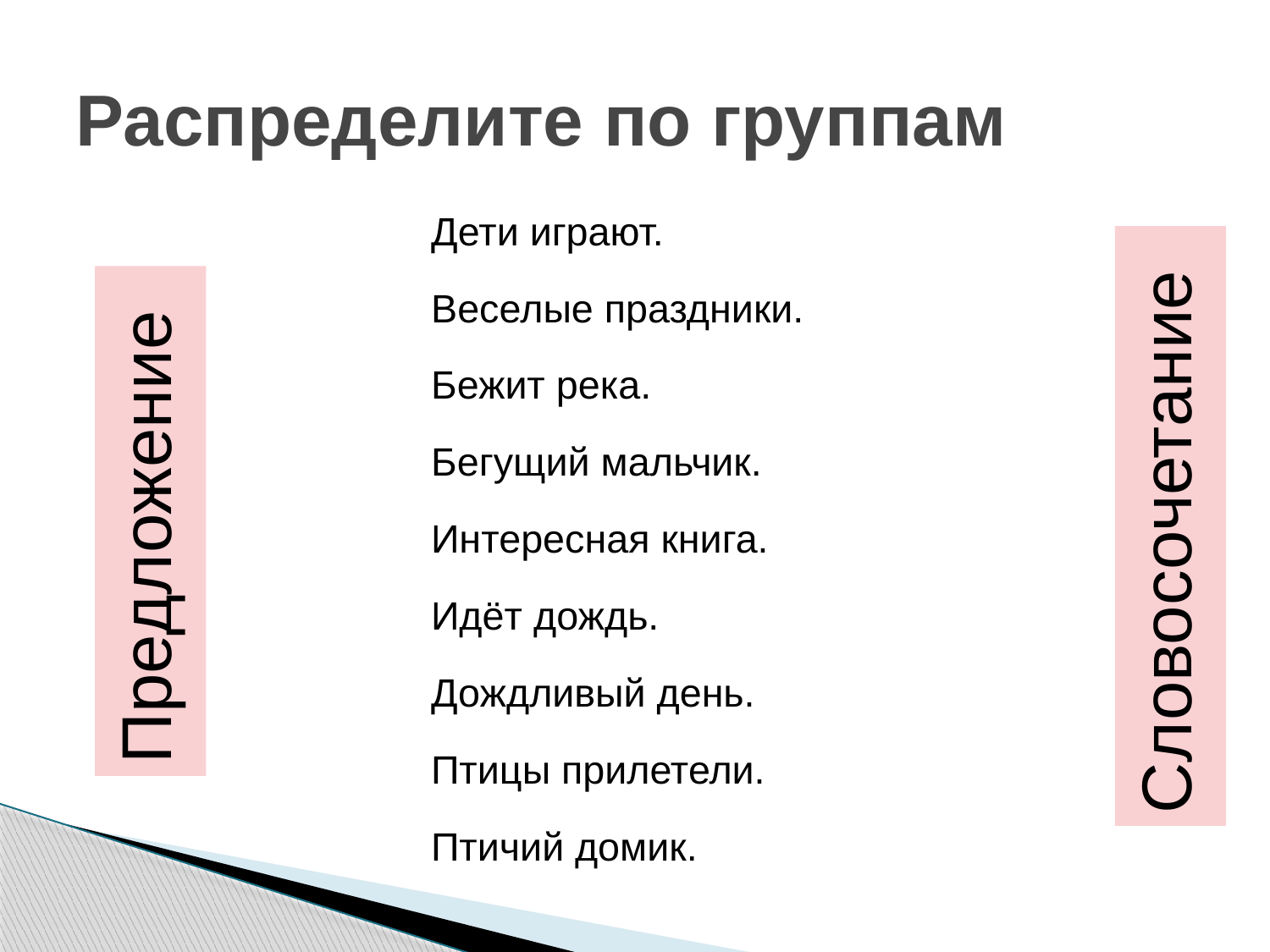

# Распределите по группам
Дети играют.
Веселые праздники.
Бежит река.
Бегущий мальчик.
Интересная книга.
Идёт дождь.
Дождливый день.
Птицы прилетели.
Птичий домик.

Словосочетание
Предложение